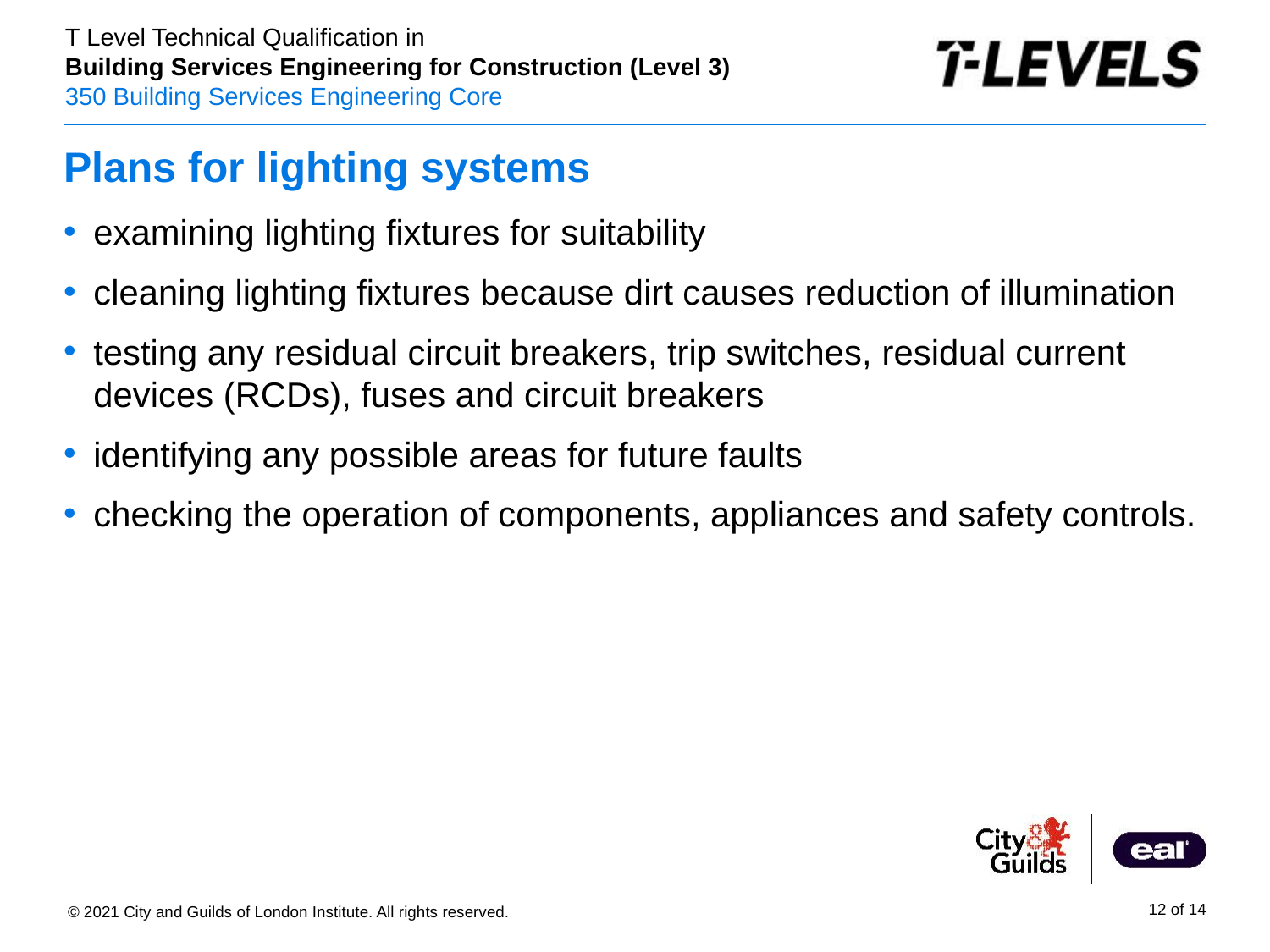

# Plans for lighting systems
examining lighting fixtures for suitability
cleaning lighting fixtures because dirt causes reduction of illumination
testing any residual circuit breakers, trip switches, residual current devices (RCDs), fuses and circuit breakers
identifying any possible areas for future faults
checking the operation of components, appliances and safety controls.